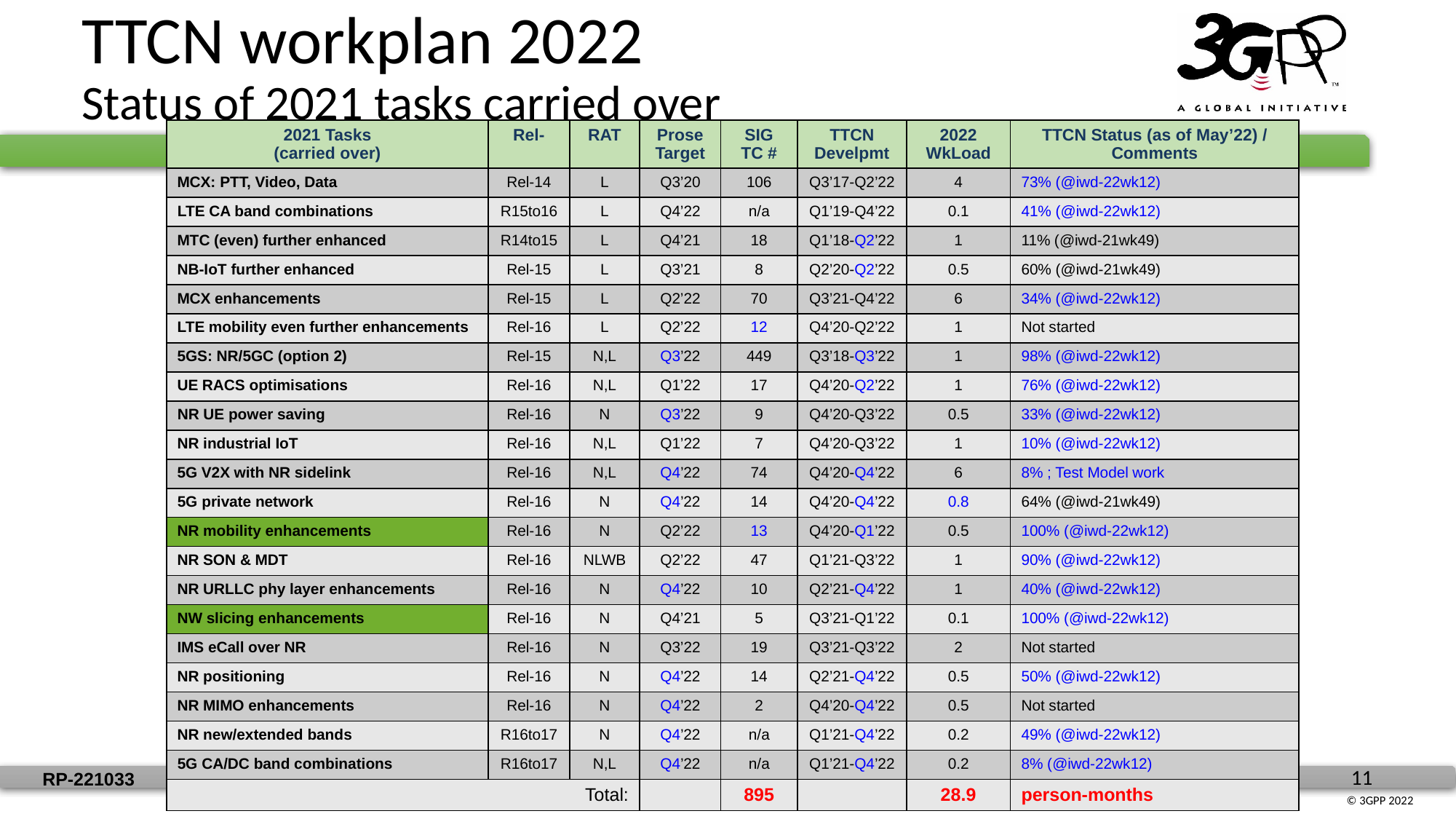

TTCN workplan 2022
Status of 2021 tasks carried over
| 2021 Tasks (carried over) | Rel- | RAT | Prose Target | SIG TC # | TTCN Develpmt | 2022 WkLoad | TTCN Status (as of May’22) / Comments |
| --- | --- | --- | --- | --- | --- | --- | --- |
| MCX: PTT, Video, Data | Rel-14 | L | Q3’20 | 106 | Q3’17-Q2’22 | 4 | 73% (@iwd-22wk12) |
| LTE CA band combinations | R15to16 | L | Q4’22 | n/a | Q1’19-Q4’22 | 0.1 | 41% (@iwd-22wk12) |
| MTC (even) further enhanced | R14to15 | L | Q4’21 | 18 | Q1’18-Q2’22 | 1 | 11% (@iwd-21wk49) |
| NB-IoT further enhanced | Rel-15 | L | Q3’21 | 8 | Q2’20-Q2’22 | 0.5 | 60% (@iwd-21wk49) |
| MCX enhancements | Rel-15 | L | Q2’22 | 70 | Q3’21-Q4’22 | 6 | 34% (@iwd-22wk12) |
| LTE mobility even further enhancements | Rel-16 | L | Q2’22 | 12 | Q4’20-Q2’22 | 1 | Not started |
| 5GS: NR/5GC (option 2) | Rel-15 | N,L | Q3’22 | 449 | Q3’18-Q3’22 | 1 | 98% (@iwd-22wk12) |
| UE RACS optimisations | Rel-16 | N,L | Q1’22 | 17 | Q4’20-Q2’22 | 1 | 76% (@iwd-22wk12) |
| NR UE power saving | Rel-16 | N | Q3’22 | 9 | Q4’20-Q3’22 | 0.5 | 33% (@iwd-22wk12) |
| NR industrial IoT | Rel-16 | N,L | Q1’22 | 7 | Q4’20-Q3’22 | 1 | 10% (@iwd-22wk12) |
| 5G V2X with NR sidelink | Rel-16 | N,L | Q4’22 | 74 | Q4’20-Q4’22 | 6 | 8% ; Test Model work |
| 5G private network | Rel-16 | N | Q4’22 | 14 | Q4’20-Q4’22 | 0.8 | 64% (@iwd-21wk49) |
| NR mobility enhancements | Rel-16 | N | Q2’22 | 13 | Q4’20-Q1’22 | 0.5 | 100% (@iwd-22wk12) |
| NR SON & MDT | Rel-16 | NLWB | Q2’22 | 47 | Q1’21-Q3’22 | 1 | 90% (@iwd-22wk12) |
| NR URLLC phy layer enhancements | Rel-16 | N | Q4’22 | 10 | Q2’21-Q4’22 | 1 | 40% (@iwd-22wk12) |
| NW slicing enhancements | Rel-16 | N | Q4’21 | 5 | Q3’21-Q1’22 | 0.1 | 100% (@iwd-22wk12) |
| IMS eCall over NR | Rel-16 | N | Q3’22 | 19 | Q3’21-Q3’22 | 2 | Not started |
| NR positioning | Rel-16 | N | Q4’22 | 14 | Q2’21-Q4’22 | 0.5 | 50% (@iwd-22wk12) |
| NR MIMO enhancements | Rel-16 | N | Q4’22 | 2 | Q4’20-Q4’22 | 0.5 | Not started |
| NR new/extended bands | R16to17 | N | Q4’22 | n/a | Q1’21-Q4’22 | 0.2 | 49% (@iwd-22wk12) |
| 5G CA/DC band combinations | R16to17 | N,L | Q4’22 | n/a | Q1’21-Q4’22 | 0.2 | 8% (@iwd-22wk12) |
| Total: |  |  |  | 895 |  | 28.9 | person-months |